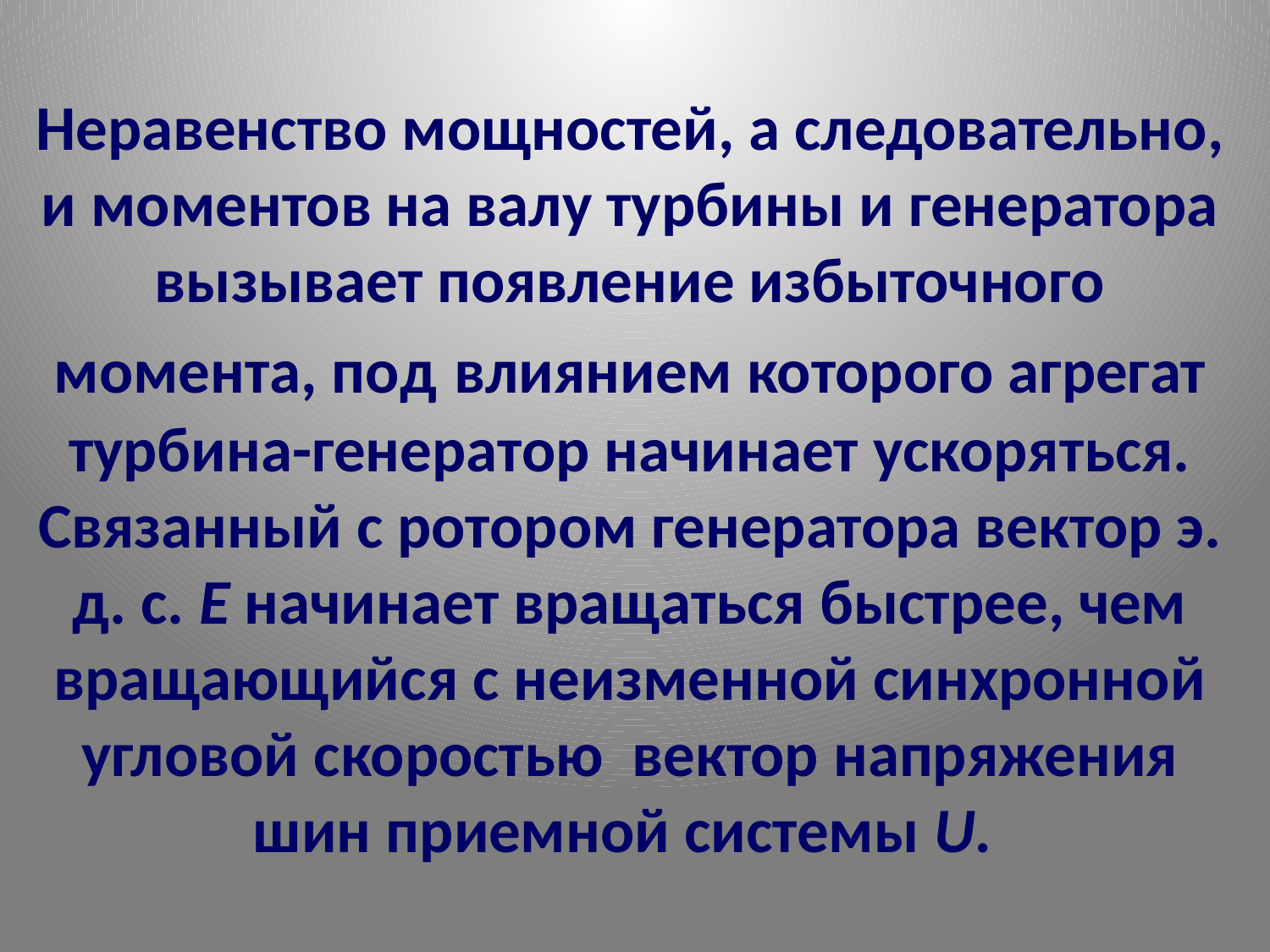

# Неравенство мощностей, а следовательно, и моментов на валу турбины и генератора вызывает появление избыточного момента, под влиянием которого агрегат турбина-генератор начинает ускоряться. Связанный с ротором генератора вектор э. д. с. Е начинает вращаться быстрее, чем вращающийся с неизменной синхронной угловой скоростью  вектор напряжения шин приемной системы U.